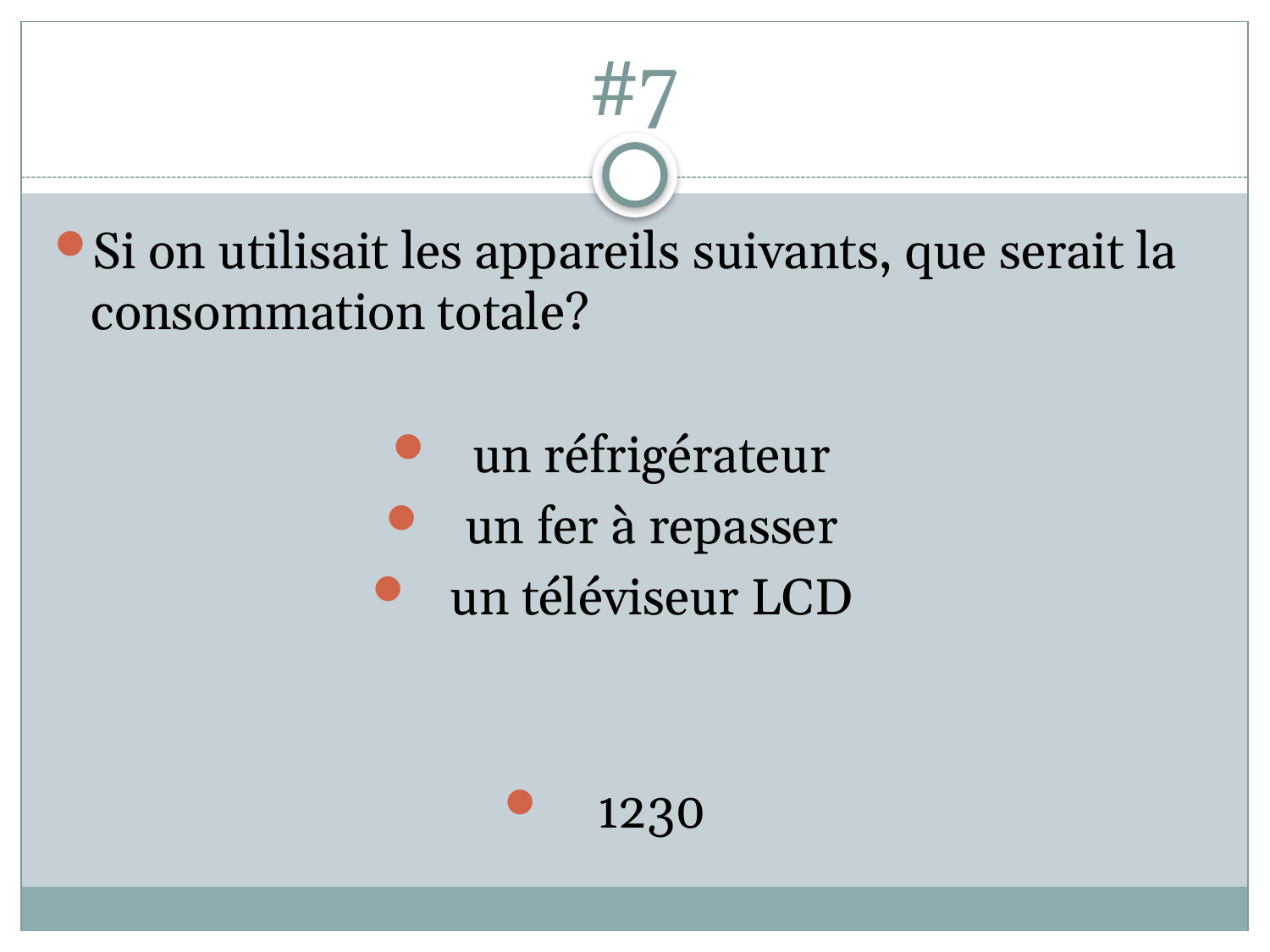

# #7
Si on utilisait les appareils suivants, que serait la consommation totale?

un réfrigérateur
un fer à repasser
un téléviseur LCD

1230